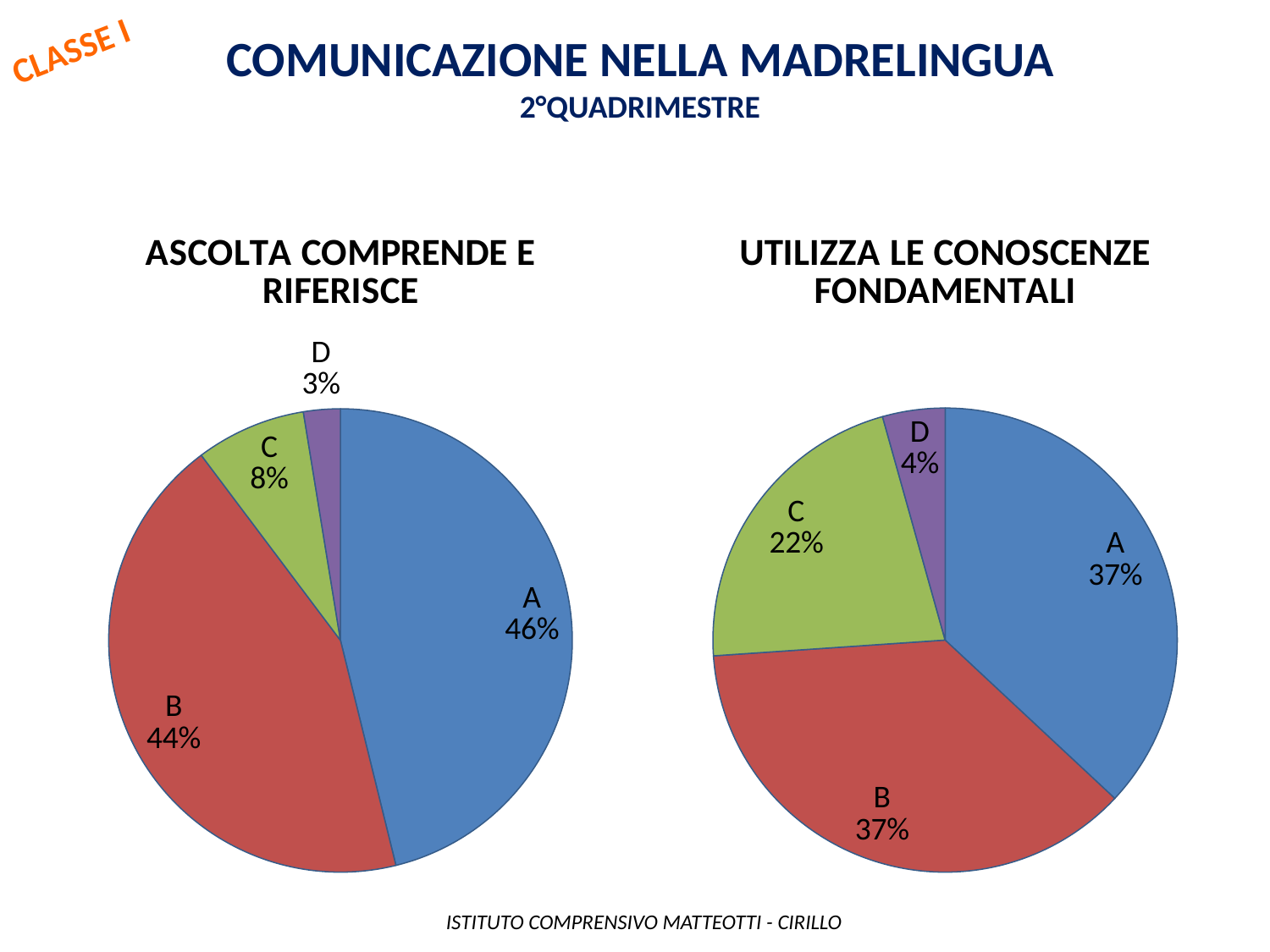

Comunicazione nella madrelingua
2°QUADRIMESTRE
CLASSE I

### Chart: ASCOLTA COMPRENDE E RIFERISCE

| Category |  |
|---|---|
| A | 18.0 |
| B | 17.0 |
| C | 3.0 |
| D | 1.0 |

### Chart: UTILIZZA LE CONOSCENZE FONDAMENTALI

| Category |  |
|---|---|
| A | 17.0 |
| B | 17.0 |
| C | 10.0 |
| D | 2.0 |
 ISTITUTO COMPRENSIVO MATTEOTTI - CIRILLO